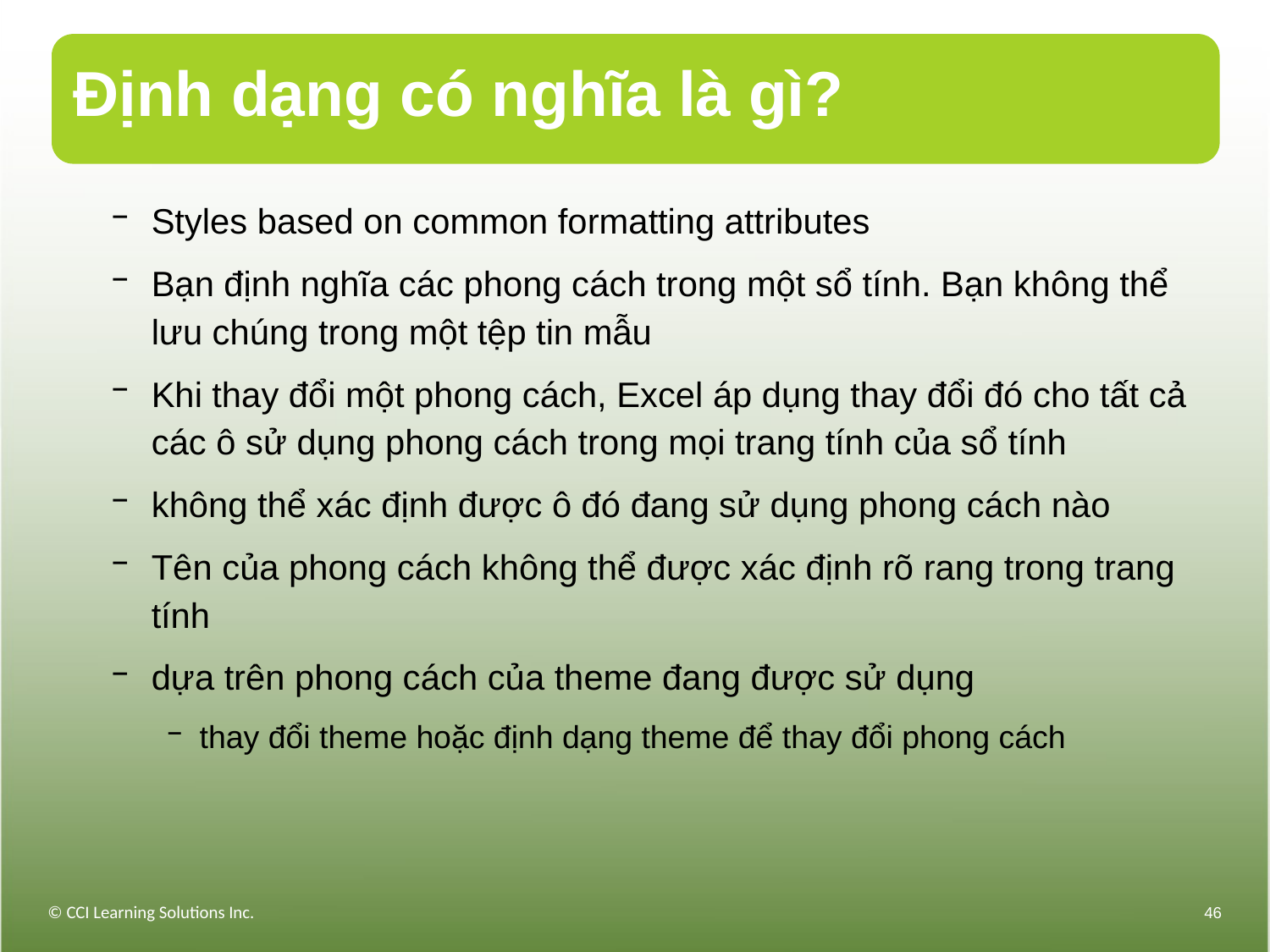

# Định dạng có nghĩa là gì?
Styles based on common formatting attributes
Bạn định nghĩa các phong cách trong một sổ tính. Bạn không thể lưu chúng trong một tệp tin mẫu
Khi thay đổi một phong cách, Excel áp dụng thay đổi đó cho tất cả các ô sử dụng phong cách trong mọi trang tính của sổ tính
không thể xác định được ô đó đang sử dụng phong cách nào
Tên của phong cách không thể được xác định rõ rang trong trang tính
dựa trên phong cách của theme đang được sử dụng
thay đổi theme hoặc định dạng theme để thay đổi phong cách
© CCI Learning Solutions Inc.
46